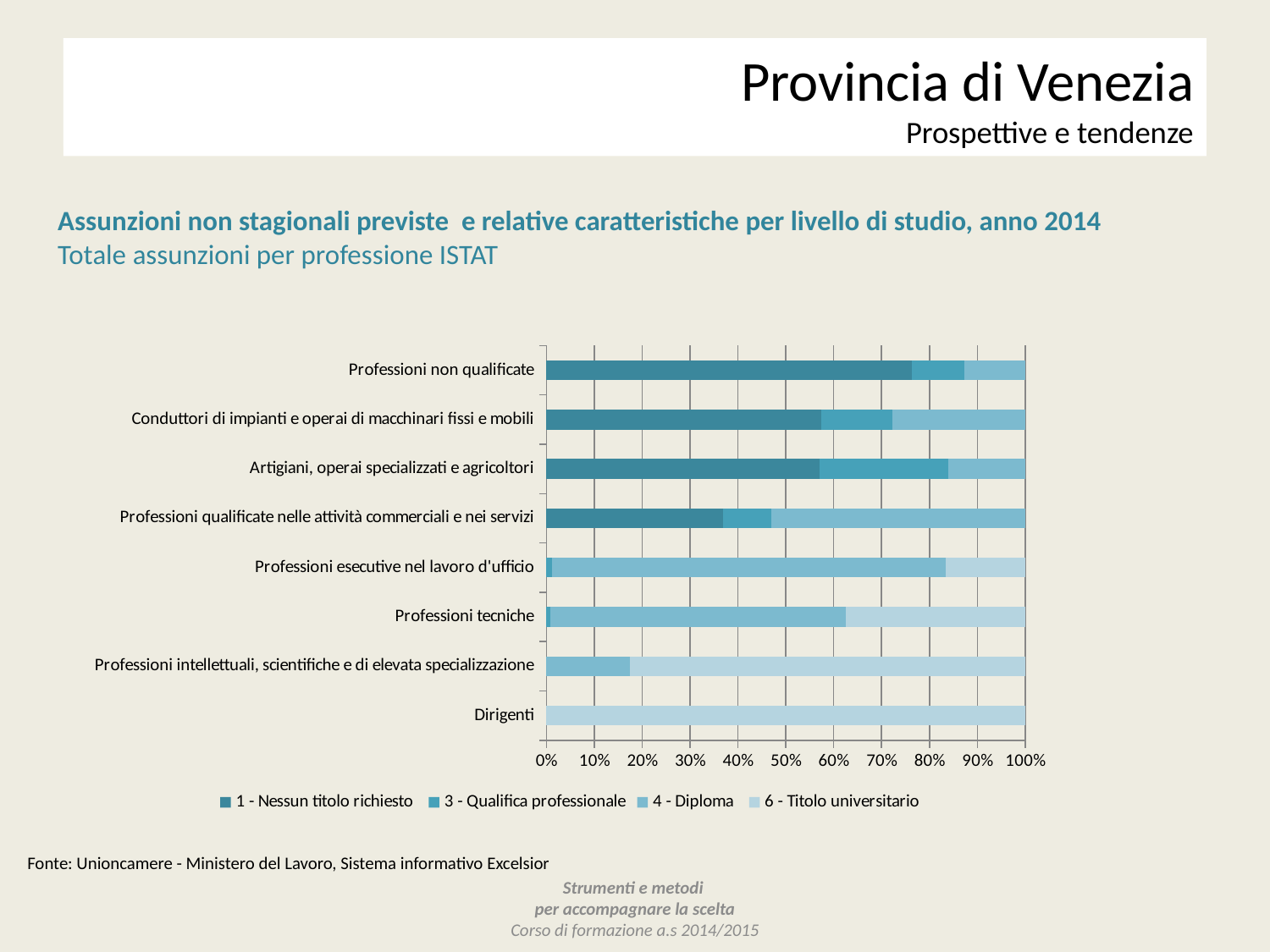

Prospettive e tendenze
Provincia di Venezia
Prospettive e tendenze
# Assunzioni non stagionali previste  e relative caratteristiche per livello di studio, anno 2014 Totale assunzioni per professione ISTAT

### Chart

| Category | 1 - Nessun titolo richiesto  | 3 - Qualifica professionale | 4 - Diploma  | 6 - Titolo universitario |
|---|---|---|---|---|
| Dirigenti | 0.0 | 0.0 | 0.0 | 10.0 |
| Professioni intellettuali, scientifiche e di elevata specializzazione | 0.0 | 0.0 | 70.0 | 330.0 |
| Professioni tecniche | 0.0 | 10.0 | 690.0 | 420.0 |
| Professioni esecutive nel lavoro d'ufficio | 0.0 | 10.0 | 690.0 | 140.0 |
| Professioni qualificate nelle attività commerciali e nei servizi | 920.0 | 250.0 | 1320.0 | 0.0 |
| Artigiani, operai specializzati e agricoltori | 530.0 | 250.0 | 150.0 | 0.0 |
| Conduttori di impianti e operai di macchinari fissi e mobili | 310.0 | 80.0 | 150.0 | 0.0 |
| Professioni non qualificate | 900.0 | 130.0 | 150.0 | 0.0 |
Fonte: Unioncamere - Ministero del Lavoro, Sistema informativo Excelsior
Strumenti e metodi
per accompagnare la scelta
Corso di formazione a.s 2014/2015